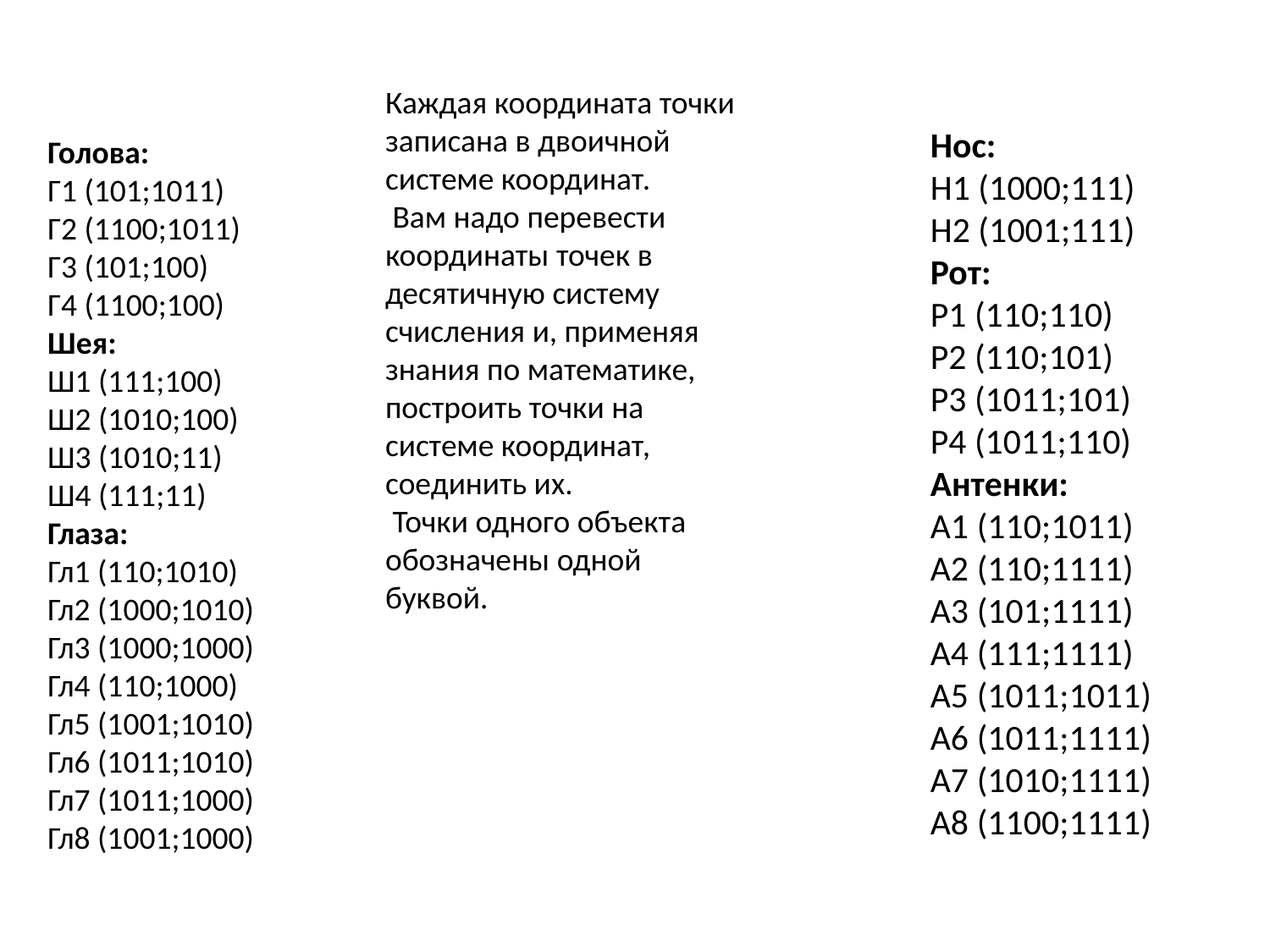

Каждая координата точки записана в двоичной системе координат.
 Вам надо перевести координаты точек в десятичную систему счисления и, применяя знания по математике, построить точки на системе координат, соединить их.
 Точки одного объекта обозначены одной буквой.
Нос:
Н1 (1000;111)
Н2 (1001;111)
Рот:
Р1 (110;110)
Р2 (110;101)
Р3 (1011;101)
Р4 (1011;110)
Антенки:
А1 (110;1011)
А2 (110;1111)
А3 (101;1111)
А4 (111;1111)
А5 (1011;1011)
А6 (1011;1111)
А7 (1010;1111)
А8 (1100;1111)
Голова:
Г1 (101;1011)
Г2 (1100;1011)
Г3 (101;100)
Г4 (1100;100)
Шея:
Ш1 (111;100)
Ш2 (1010;100)
Ш3 (1010;11)
Ш4 (111;11)
Глаза:
Гл1 (110;1010)
Гл2 (1000;1010)
Гл3 (1000;1000)
Гл4 (110;1000)
Гл5 (1001;1010)
Гл6 (1011;1010)
Гл7 (1011;1000)
Гл8 (1001;1000)